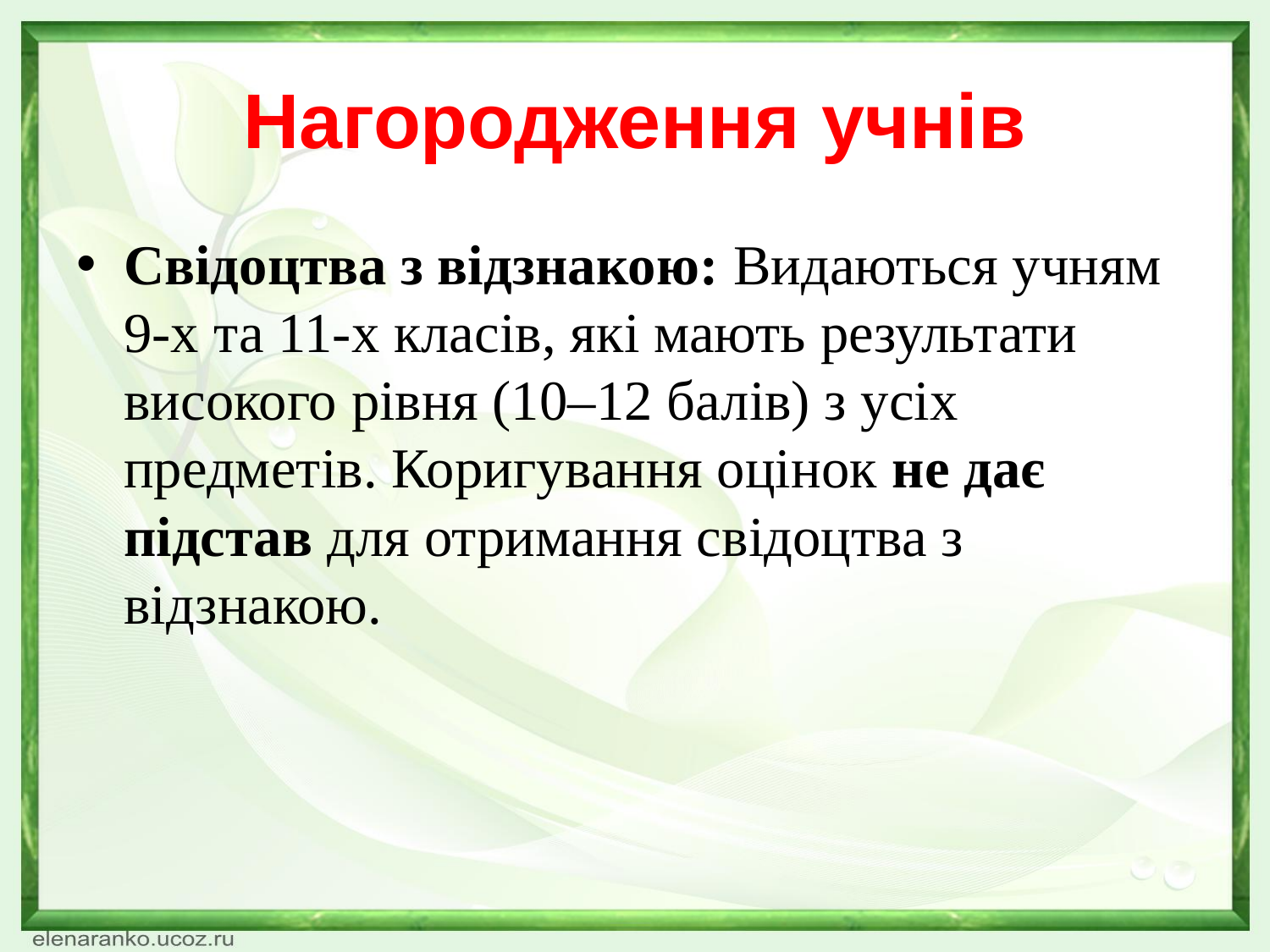

# Нагородження учнів
Свідоцтва з відзнакою: Видаються учням 9-х та 11-х класів, які мають результати високого рівня (10–12 балів) з усіх предметів. Коригування оцінок не дає підстав для отримання свідоцтва з відзнакою.